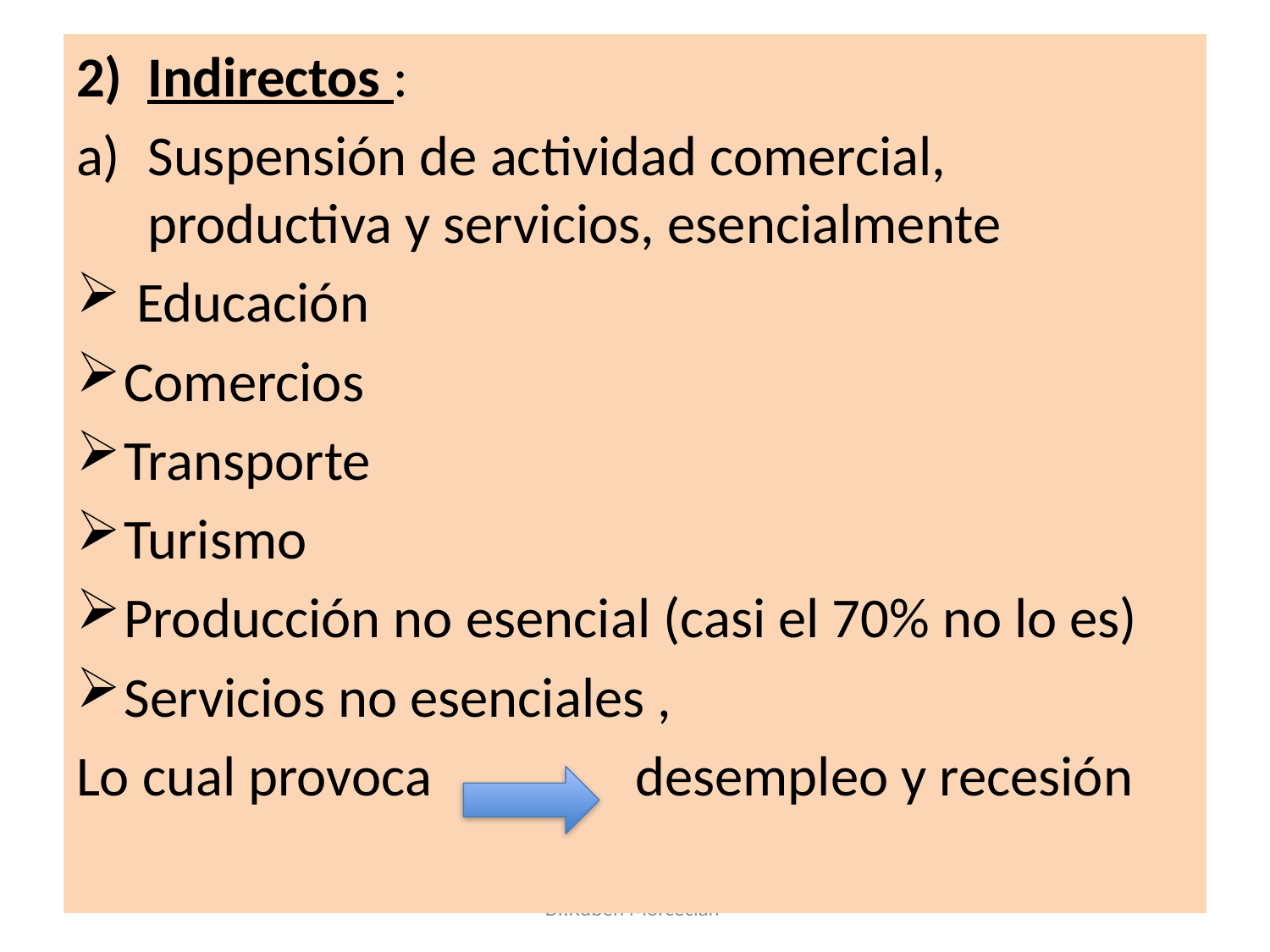

Indirectos :
Suspensión de actividad comercial, productiva y servicios, esencialmente
 Educación
Comercios
Transporte
Turismo
Producción no esencial (casi el 70% no lo es)
Servicios no esenciales ,
Lo cual provoca                desempleo y recesión

Dr.Ruben Morcecian